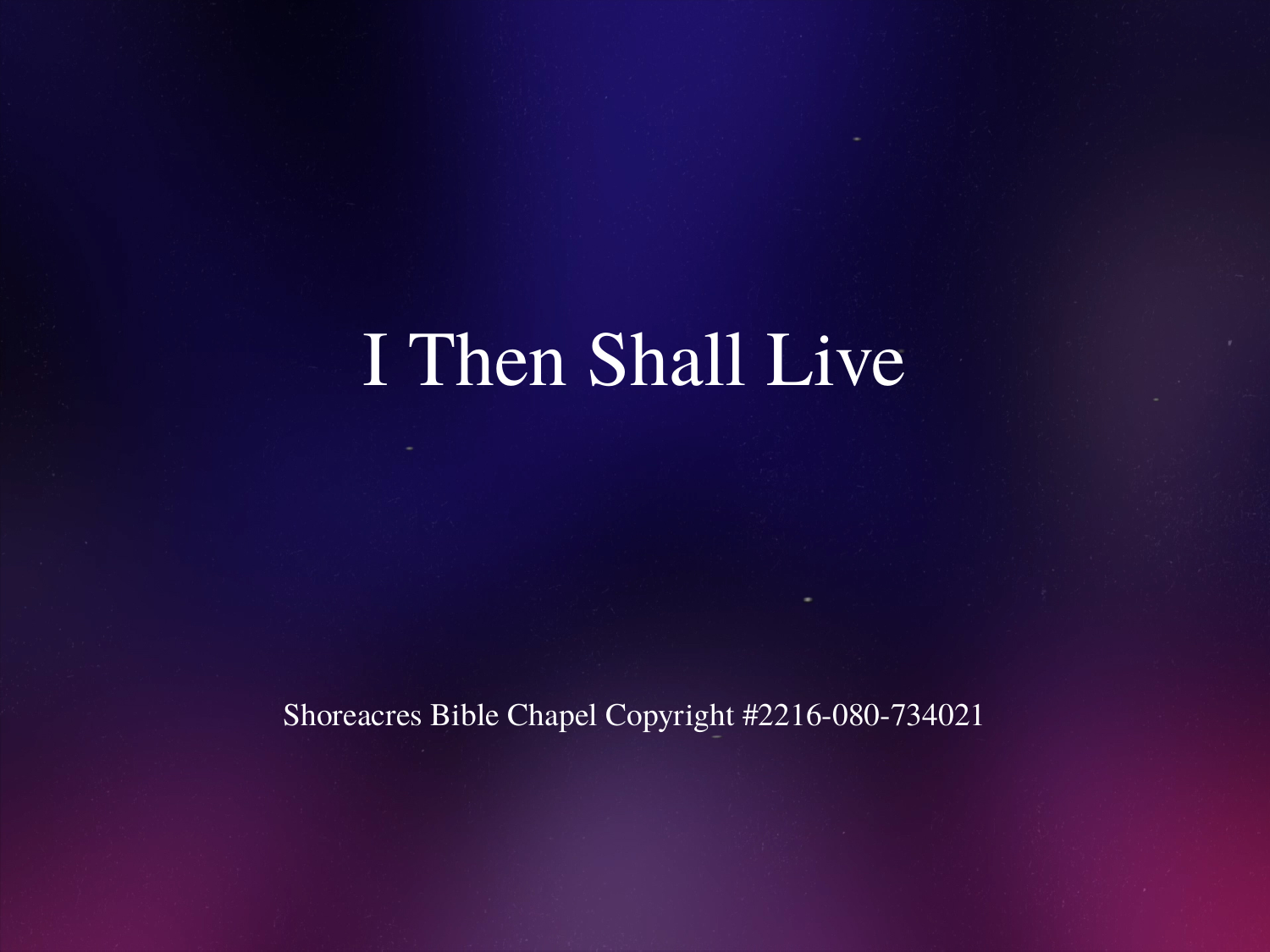

# I Then Shall Live
Shoreacres Bible Chapel Copyright #2216-080-734021